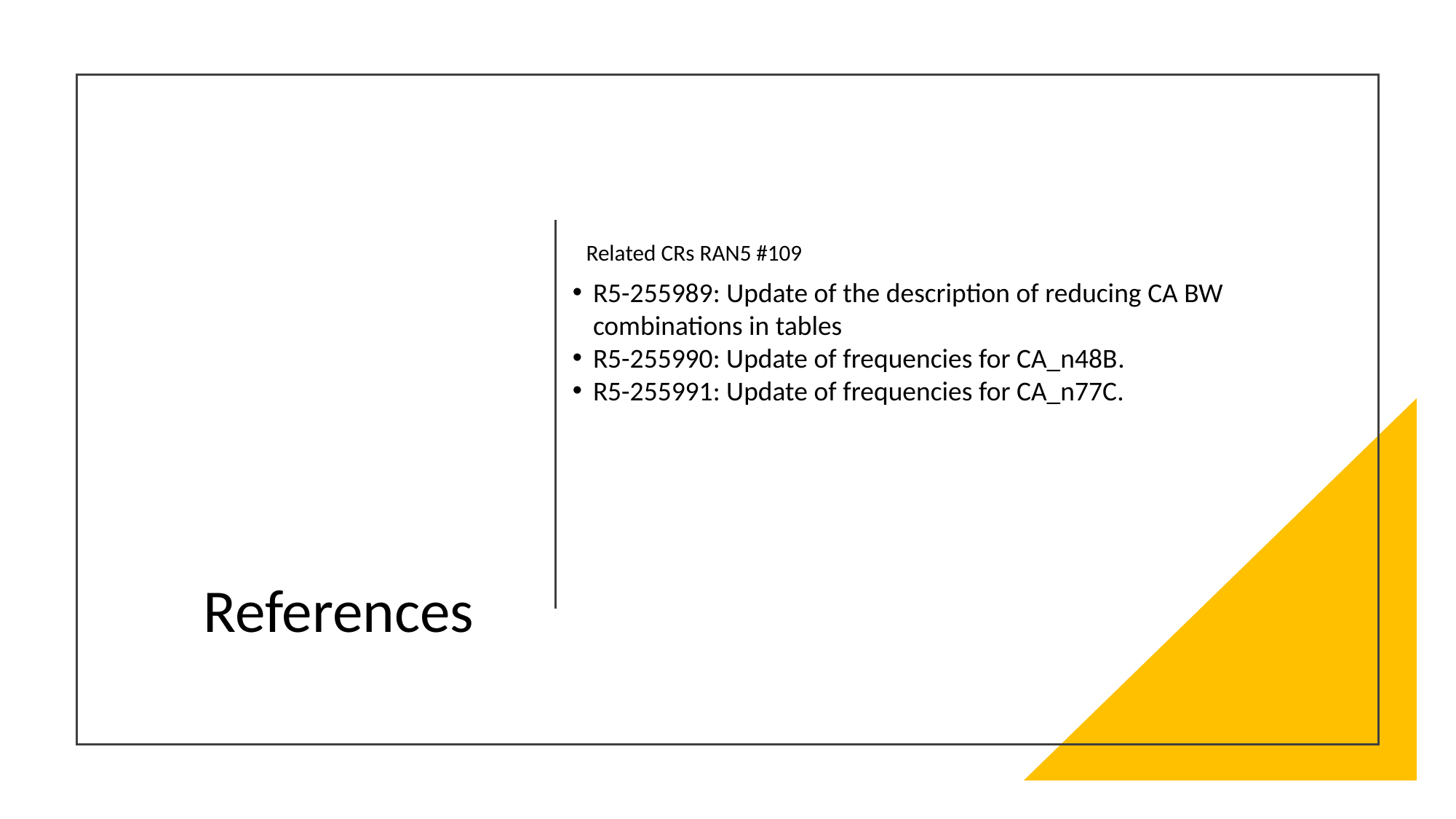

# References
Related CRs RAN5 #109
R5-255989: Update of the description of reducing CA BW combinations in tables
R5-255990: Update of frequencies for CA_n48B.
R5-255991: Update of frequencies for CA_n77C.